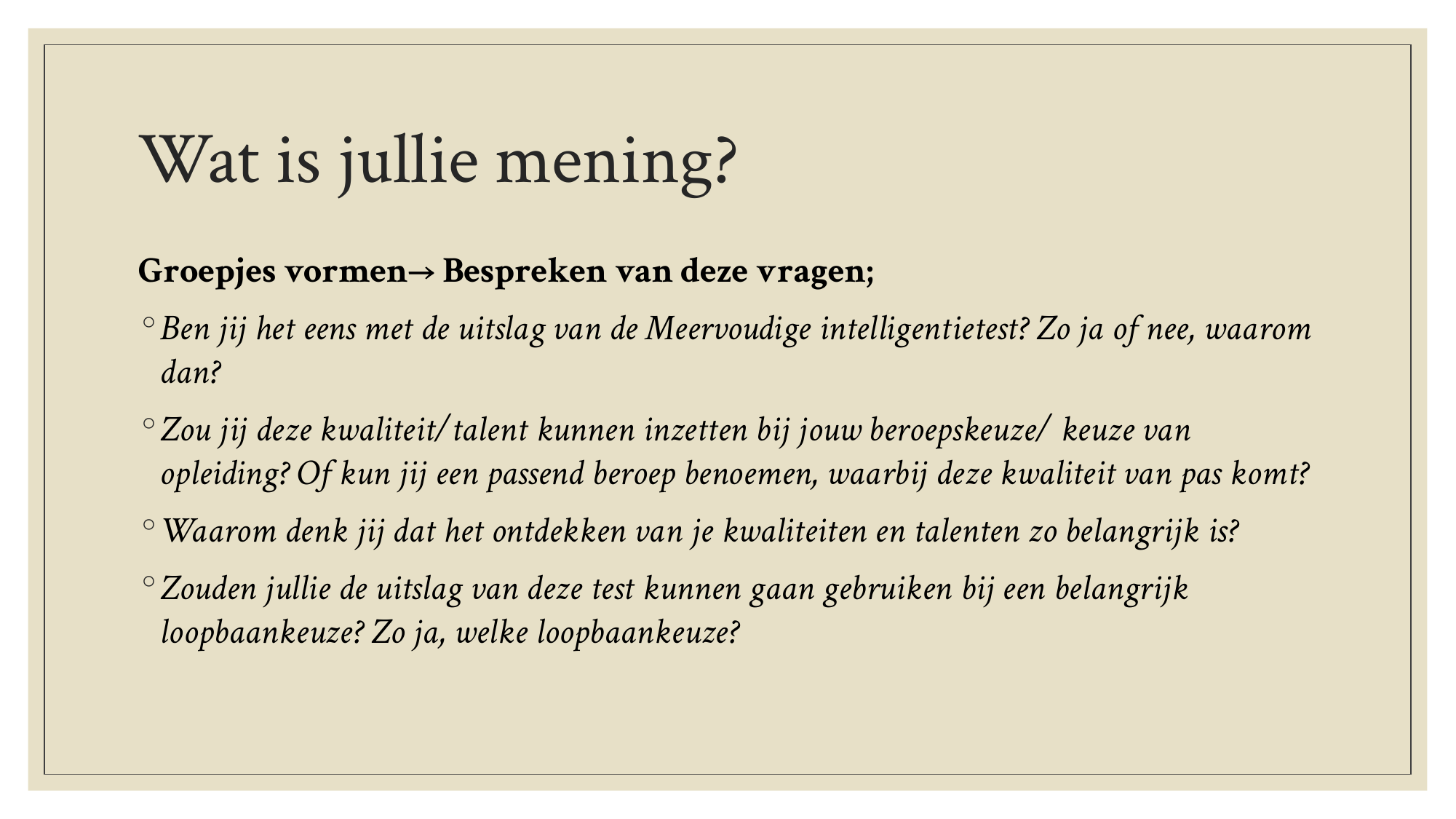

# Wat is jullie mening?
Groepjes vormen→ Bespreken van deze vragen;
Ben jij het eens met de uitslag van de Meervoudige intelligentietest? Zo ja of nee, waarom dan?
Zou jij deze kwaliteit/talent kunnen inzetten bij jouw beroepskeuze/ keuze van opleiding? Of kun jij een passend beroep benoemen, waarbij deze kwaliteit van pas komt?
Waarom denk jij dat het ontdekken van je kwaliteiten en talenten zo belangrijk is?
Zouden jullie de uitslag van deze test kunnen gaan gebruiken bij een belangrijk loopbaankeuze? Zo ja, welke loopbaankeuze?